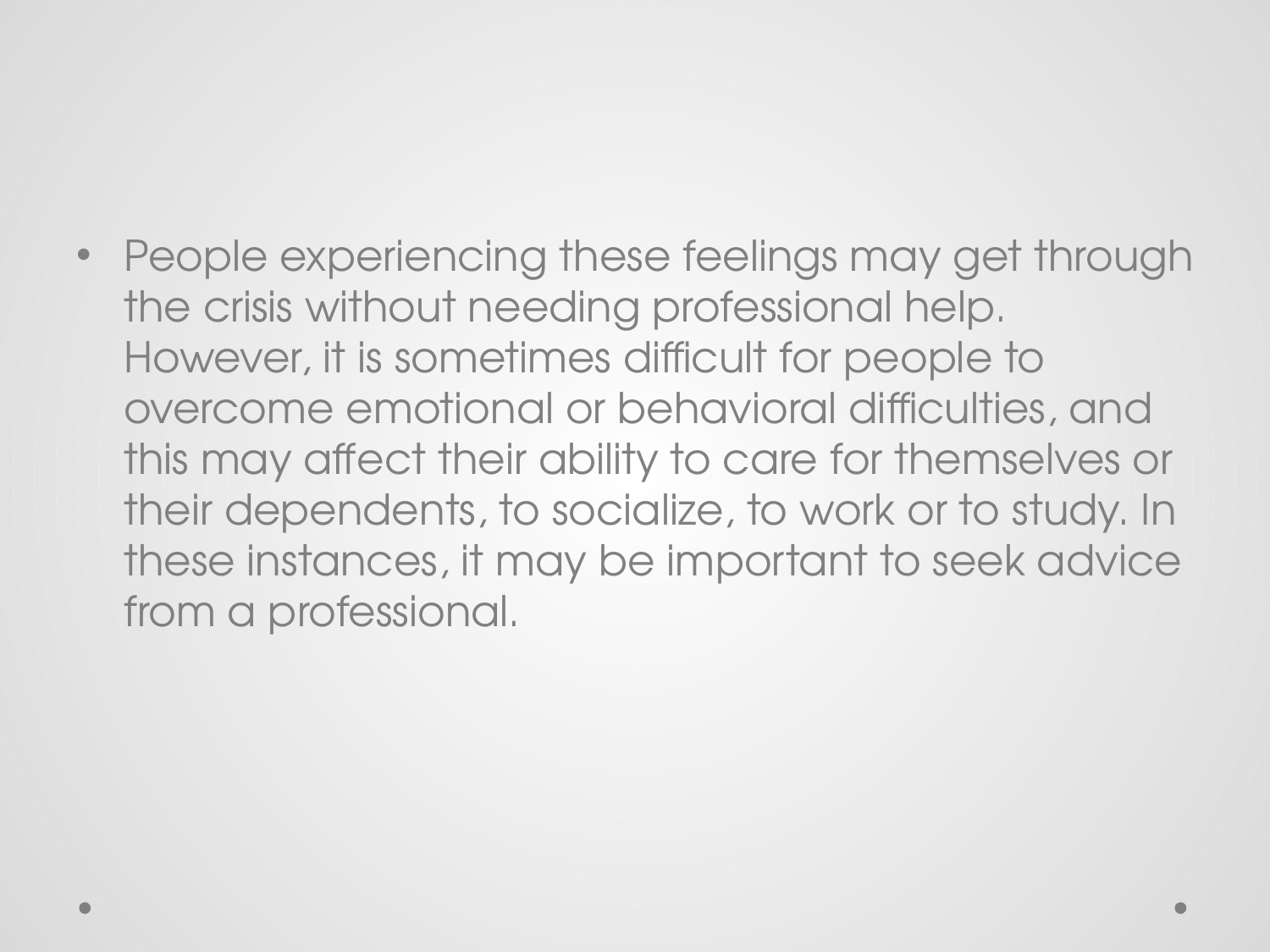

People experiencing these feelings may get through the crisis without needing professional help. However, it is sometimes difficult for people to overcome emotional or behavioral difficulties, and this may affect their ability to care for themselves or their dependents, to socialize, to work or to study. In these instances, it may be important to seek advice from a professional.